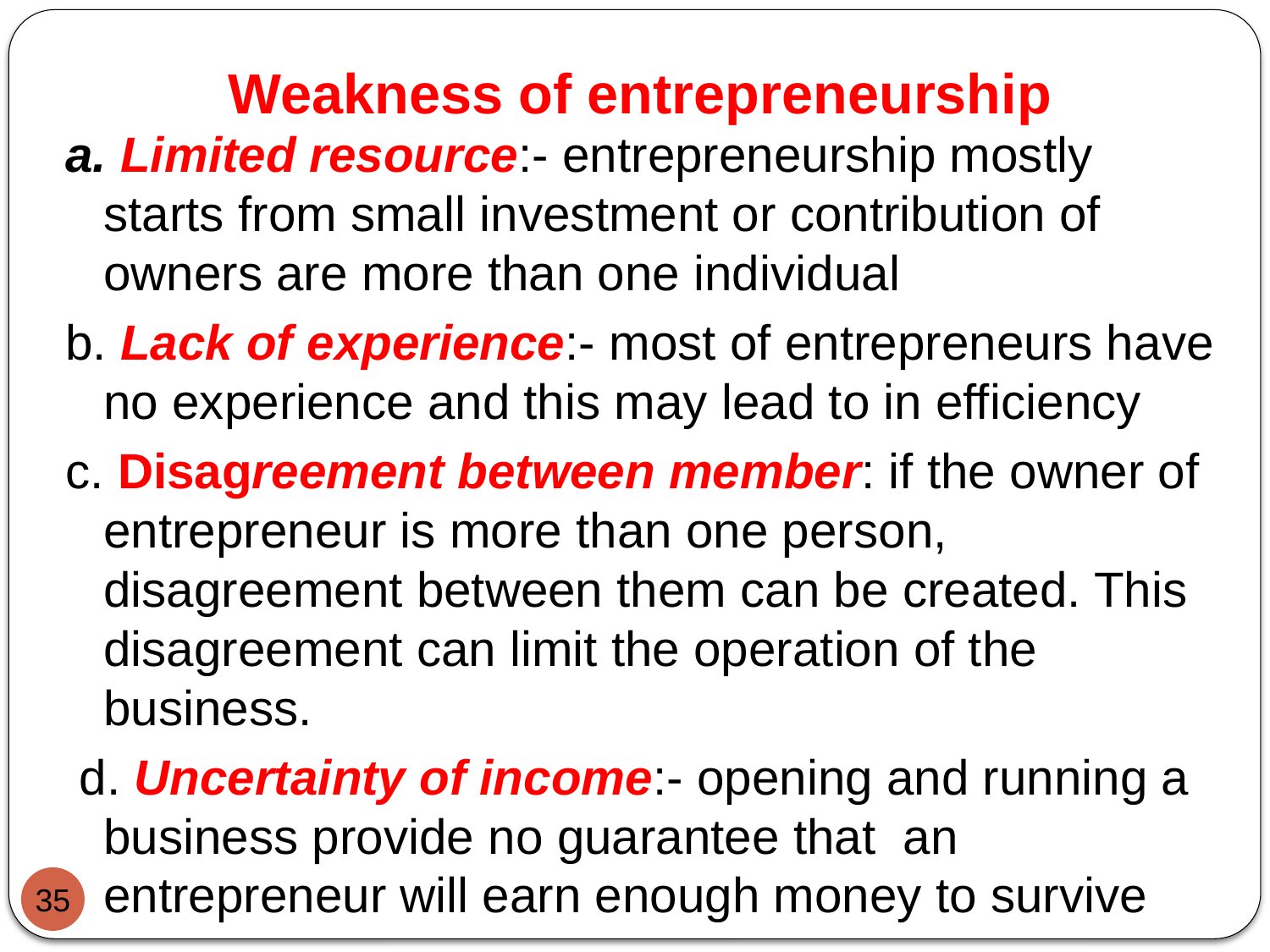

# Weakness of entrepreneurship
a. Limited resource:- entrepreneurship mostly starts from small investment or contribution of owners are more than one individual
b. Lack of experience:- most of entrepreneurs have no experience and this may lead to in efficiency
c. Disagreement between member: if the owner of entrepreneur is more than one person, disagreement between them can be created. This disagreement can limit the operation of the business.
 d. Uncertainty of income:- opening and running a business provide no guarantee that  an entrepreneur will earn enough money to survive

35